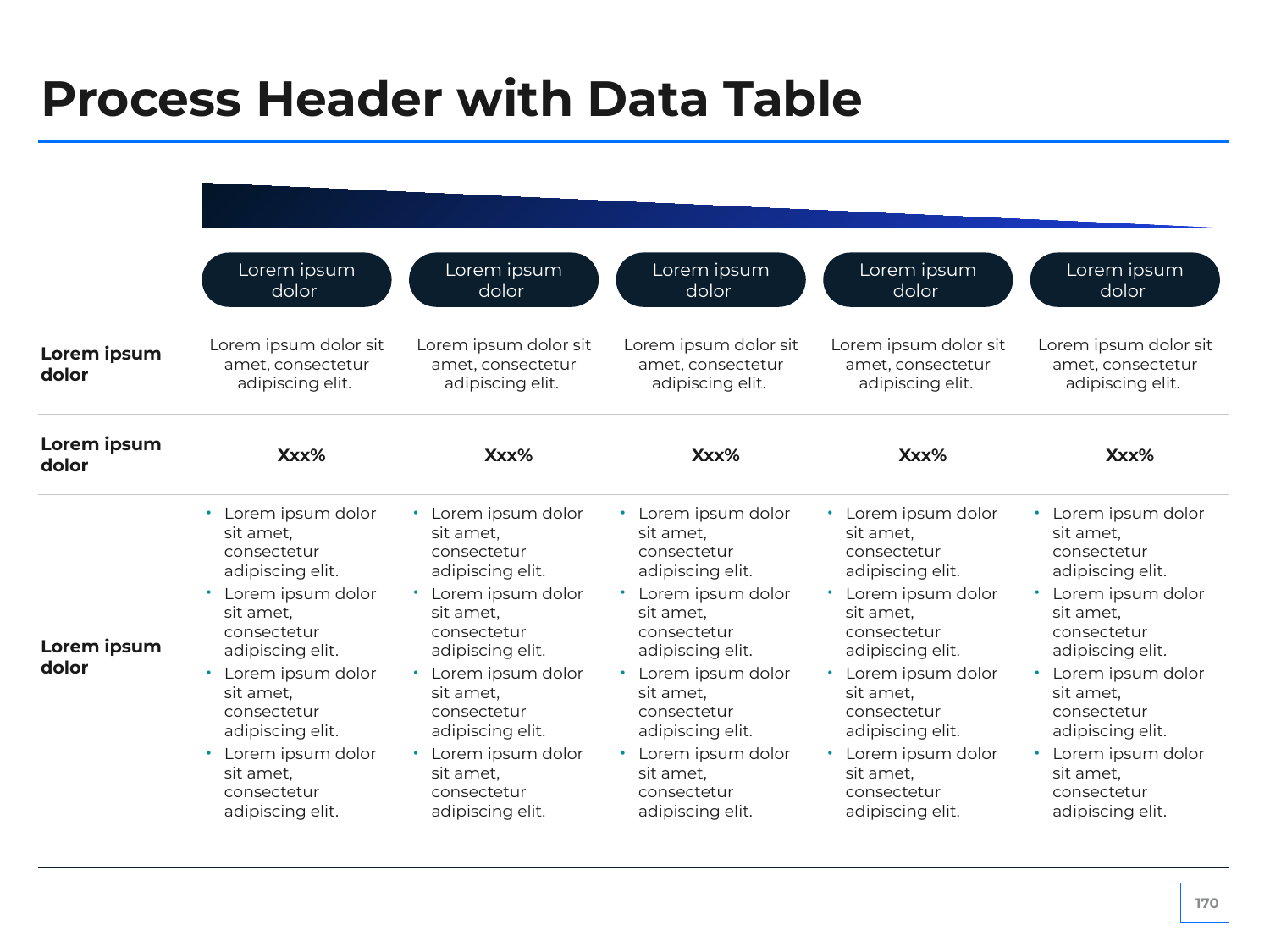

# Process Header with Data Table

Lorem ipsum dolor
Lorem ipsum dolor
Lorem ipsum dolor
Lorem ipsum dolor
Lorem ipsum dolor
Lorem ipsum dolor
Lorem ipsum dolor sit amet, consectetur adipiscing elit.
Lorem ipsum dolor sit amet, consectetur adipiscing elit.
Lorem ipsum dolor sit amet, consectetur adipiscing elit.
Lorem ipsum dolor sit amet, consectetur adipiscing elit.
Lorem ipsum dolor sit amet, consectetur adipiscing elit.
Lorem ipsum dolor
Xxx%
Xxx%
Xxx%
Xxx%
Xxx%
Lorem ipsum dolor
Lorem ipsum dolor sit amet, consectetur adipiscing elit.
Lorem ipsum dolor sit amet, consectetur adipiscing elit.
Lorem ipsum dolor sit amet, consectetur adipiscing elit.
Lorem ipsum dolor sit amet, consectetur adipiscing elit.
Lorem ipsum dolor sit amet, consectetur adipiscing elit.
Lorem ipsum dolor sit amet, consectetur adipiscing elit.
Lorem ipsum dolor sit amet, consectetur adipiscing elit.
Lorem ipsum dolor sit amet, consectetur adipiscing elit.
Lorem ipsum dolor sit amet, consectetur adipiscing elit.
Lorem ipsum dolor sit amet, consectetur adipiscing elit.
Lorem ipsum dolor sit amet, consectetur adipiscing elit.
Lorem ipsum dolor sit amet, consectetur adipiscing elit.
Lorem ipsum dolor sit amet, consectetur adipiscing elit.
Lorem ipsum dolor sit amet, consectetur adipiscing elit.
Lorem ipsum dolor sit amet, consectetur adipiscing elit.
Lorem ipsum dolor sit amet, consectetur adipiscing elit.
Lorem ipsum dolor sit amet, consectetur adipiscing elit.
Lorem ipsum dolor sit amet, consectetur adipiscing elit.
Lorem ipsum dolor sit amet, consectetur adipiscing elit.
Lorem ipsum dolor sit amet, consectetur adipiscing elit.
170